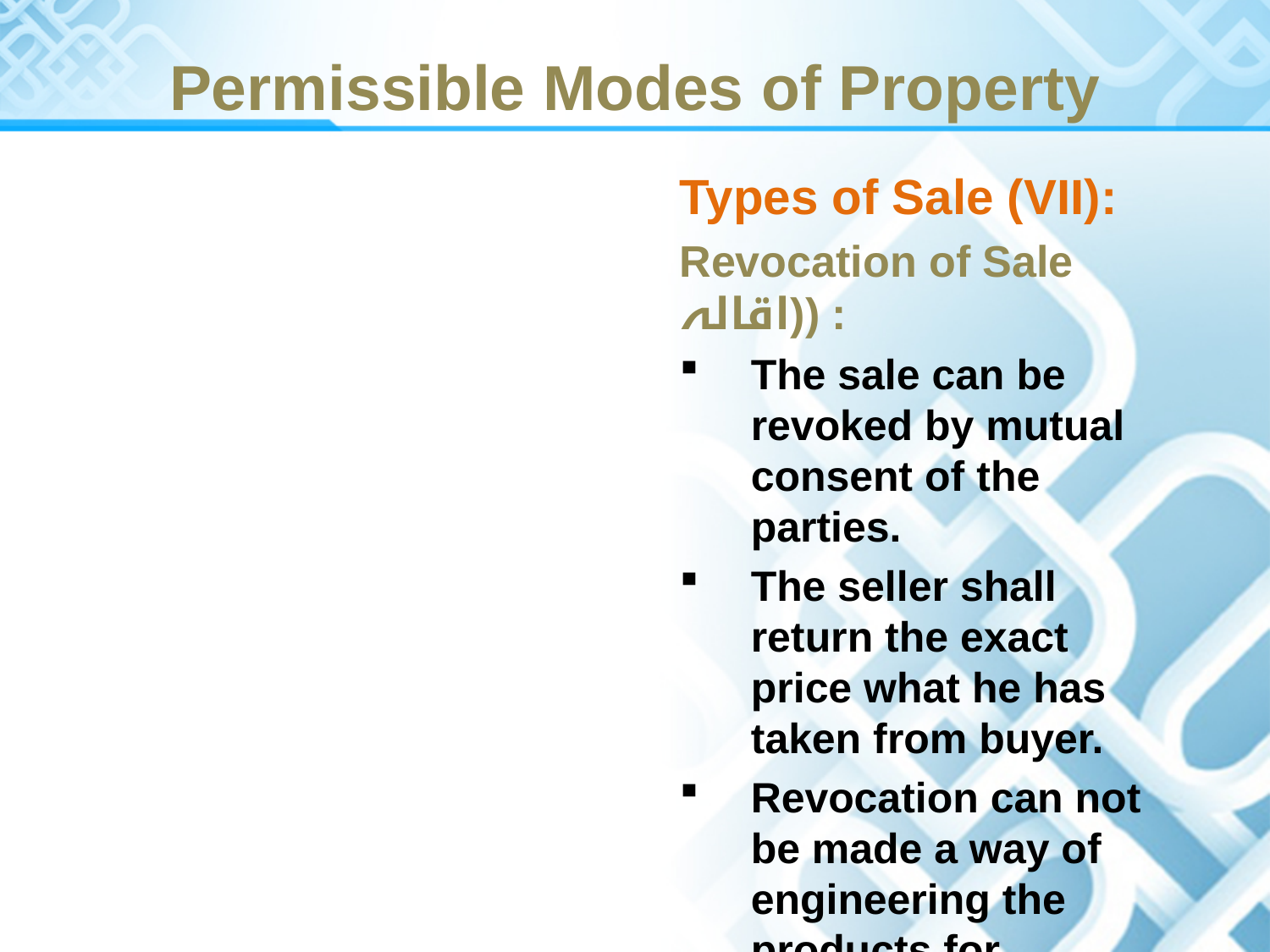

Permissible Modes of Property
Types of Sale (VII):
Revocation of Sale اقالہ)) :
The sale can be revoked by mutual consent of the parties.
The seller shall return the exact price what he has taken from buyer.
Revocation can not be made a way of engineering the products for providing the liquidity.